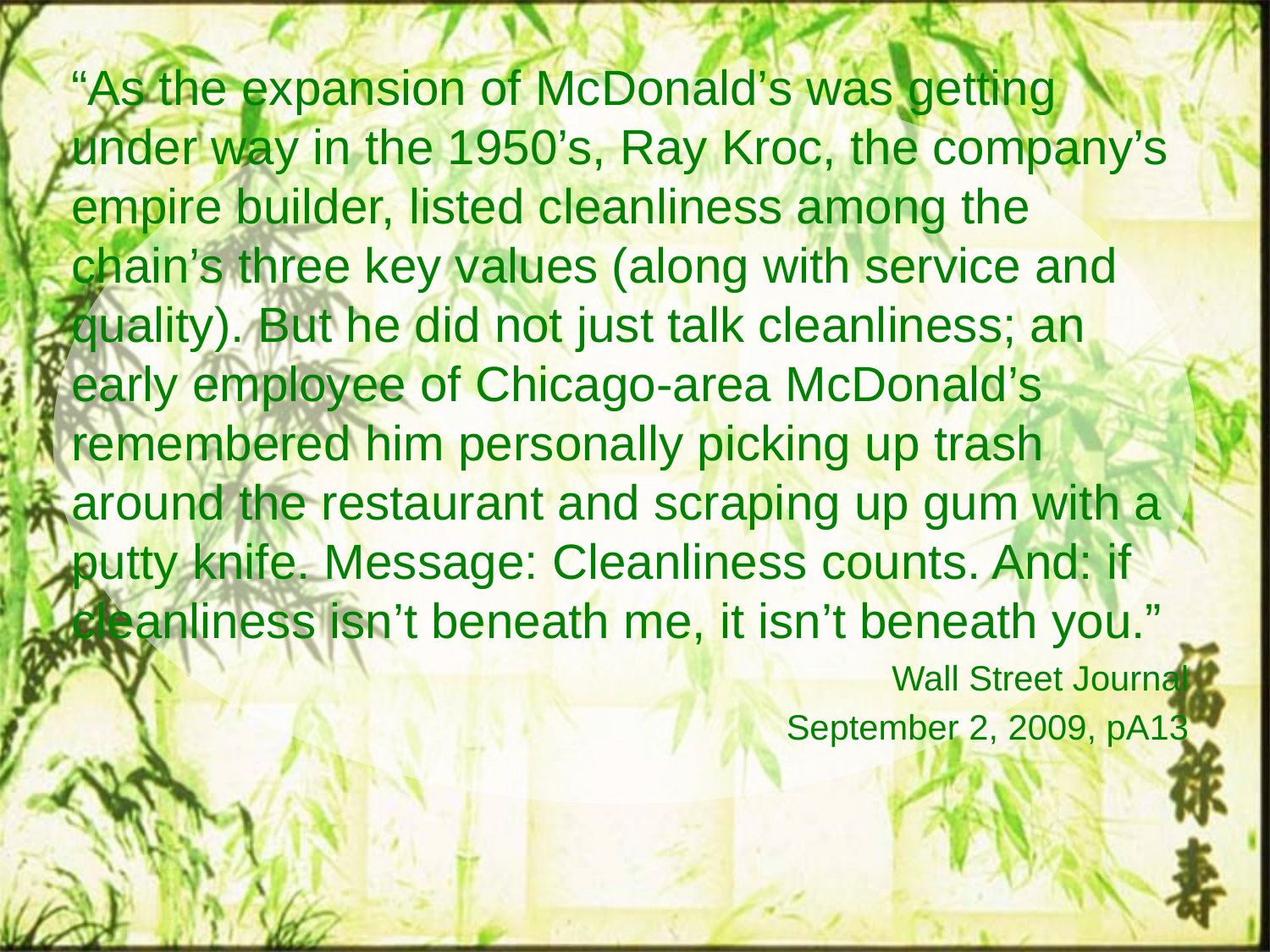

“As the expansion of McDonald’s was getting under way in the 1950’s, Ray Kroc, the company’s empire builder, listed cleanliness among the chain’s three key values (along with service and quality). But he did not just talk cleanliness; an early employee of Chicago-area McDonald’s remembered him personally picking up trash around the restaurant and scraping up gum with a putty knife. Message: Cleanliness counts. And: if cleanliness isn’t beneath me, it isn’t beneath you.”
Wall Street Journal
September 2, 2009, pA13